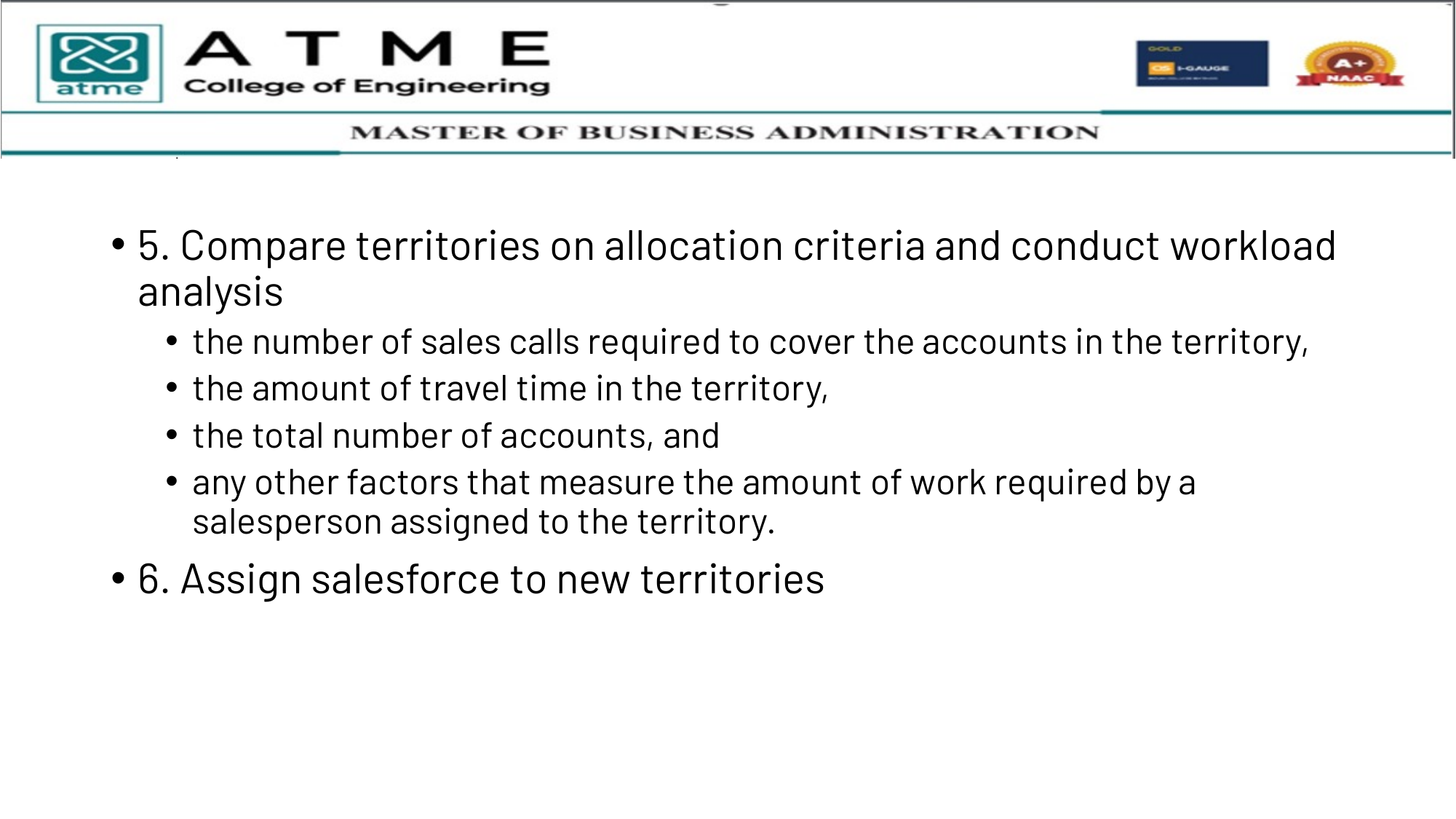

5. Compare territories on allocation criteria and conduct workload analysis
the number of sales calls required to cover the accounts in the territory,
the amount of travel time in the territory,
the total number of accounts, and
any other factors that measure the amount of work required by a salesperson assigned to the territory.
6. Assign salesforce to new territories